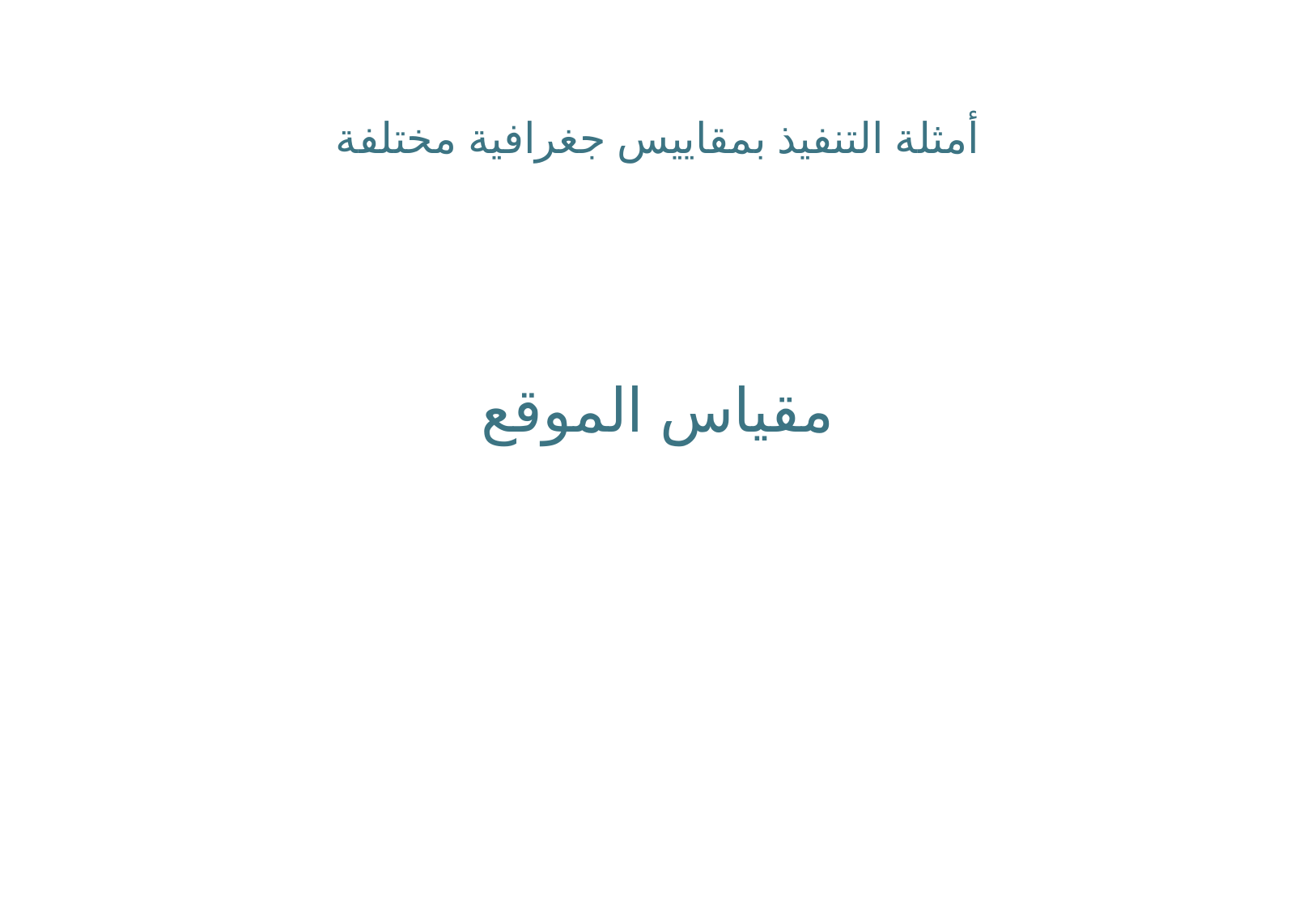

# أمثلة التنفيذ بمقاييس جغرافية مختلفة
مقياس الموقع